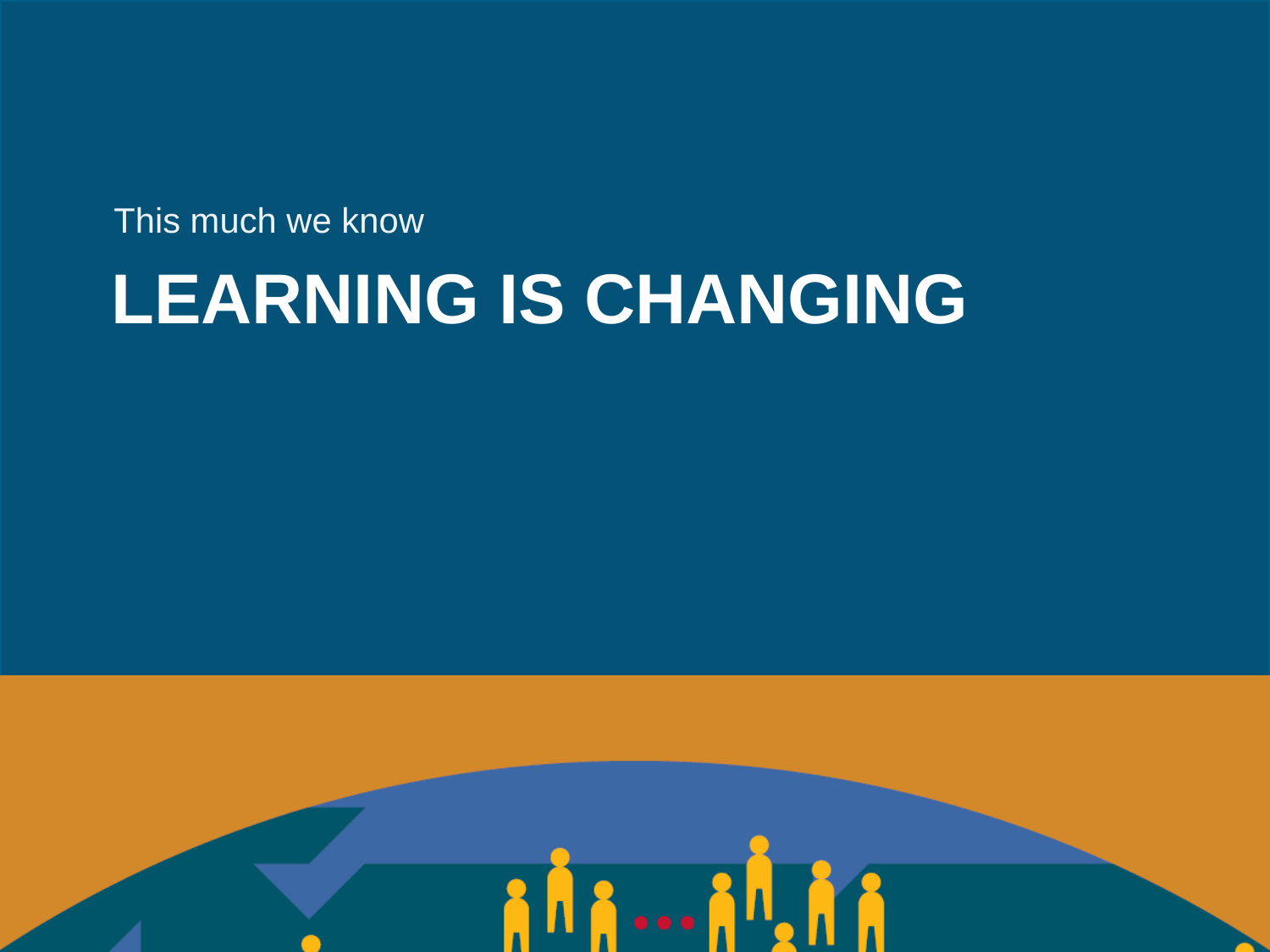

This much we know
# LEARNING IS CHANGING